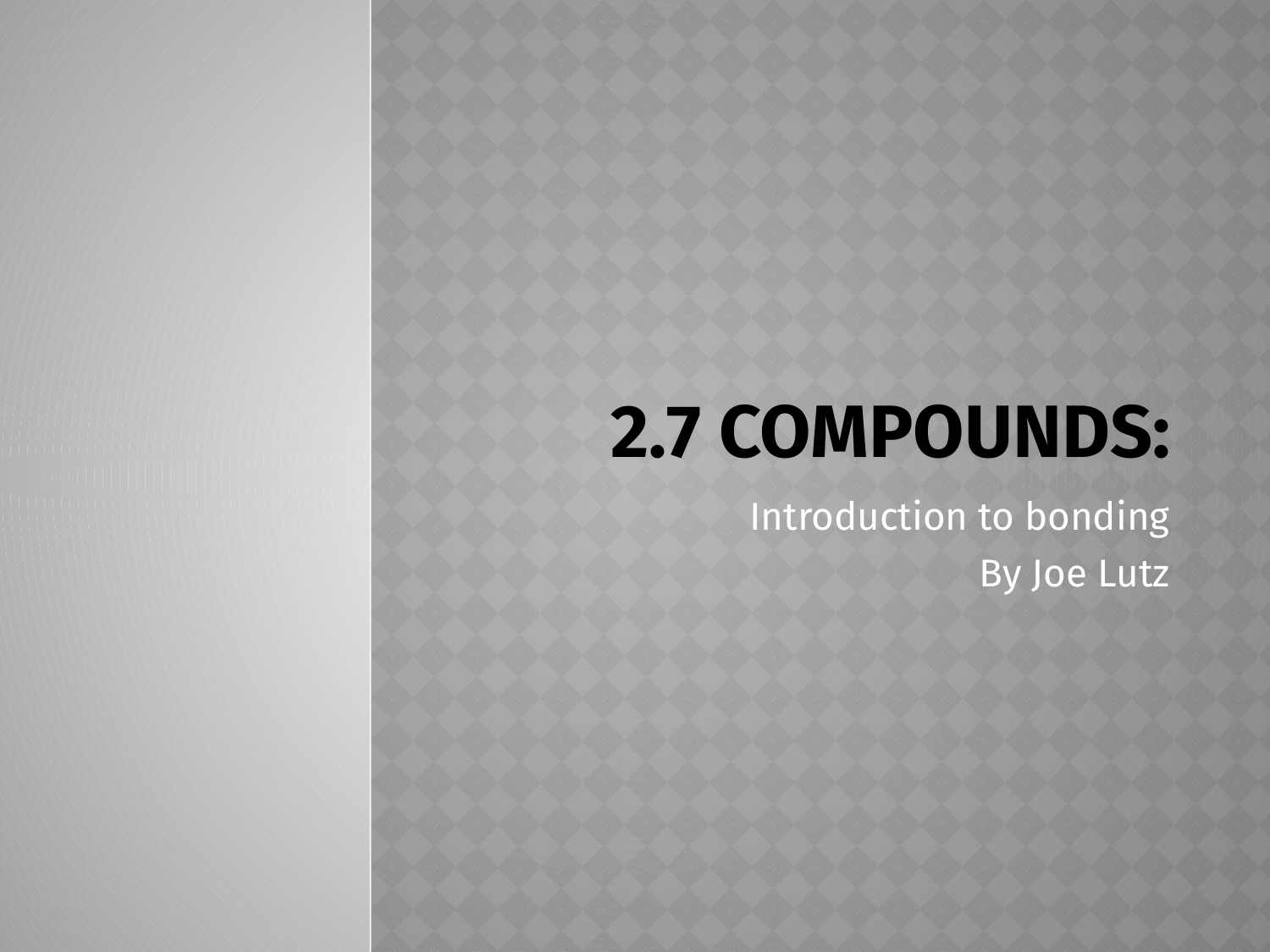

# 2.7 Compounds:
Introduction to bonding
By Joe Lutz